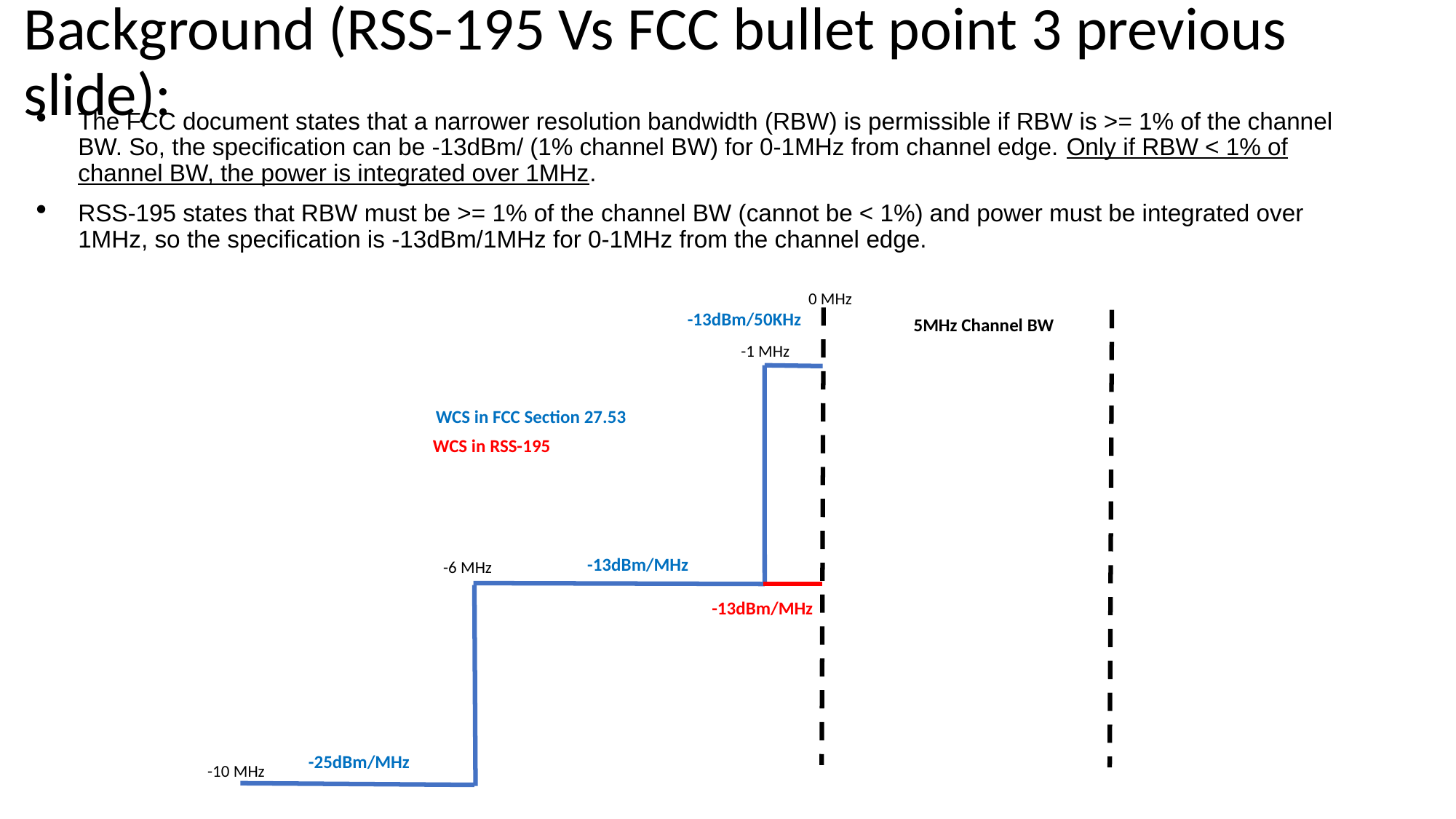

# Background (RSS-195 Vs FCC bullet point 3 previous slide):
The FCC document states that a narrower resolution bandwidth (RBW) is permissible if RBW is >= 1% of the channel BW. So, the specification can be -13dBm/ (1% channel BW) for 0-1MHz from channel edge. Only if RBW < 1% of channel BW, the power is integrated over 1MHz.
RSS-195 states that RBW must be >= 1% of the channel BW (cannot be < 1%) and power must be integrated over 1MHz, so the specification is -13dBm/1MHz for 0-1MHz from the channel edge.

0 MHz
-13dBm/50KHz
5MHz Channel BW
-1 MHz
WCS in FCC Section 27.53
WCS in RSS-195
-13dBm/MHz
-6 MHz
-13dBm/MHz
-25dBm/MHz
-10 MHz